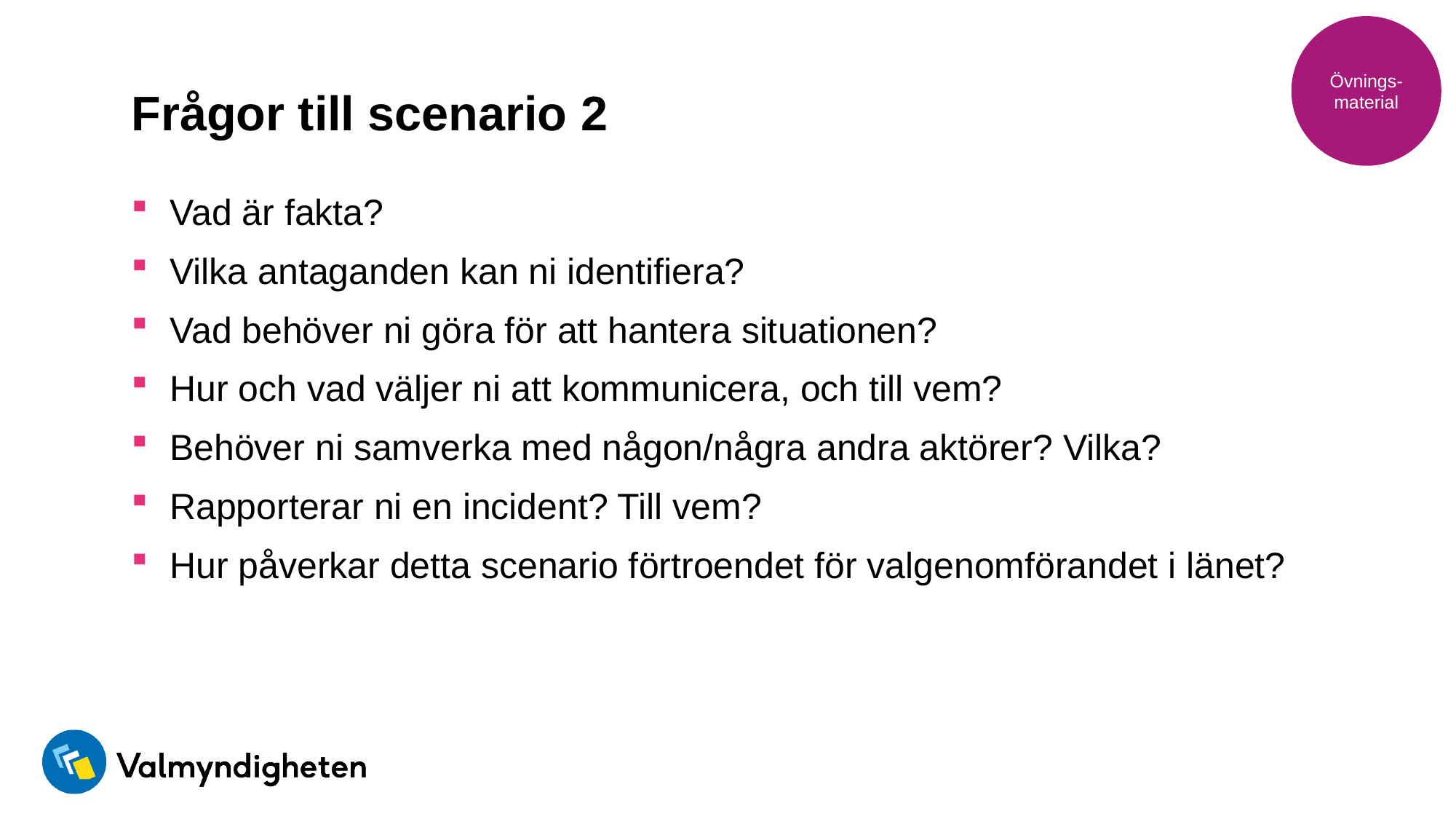

Övnings-material
# Frågor till scenario 2
Vad är fakta?
Vilka antaganden kan ni identifiera?
Vad behöver ni göra för att hantera situationen?
Hur och vad väljer ni att kommunicera, och till vem?
Behöver ni samverka med någon/några andra aktörer? Vilka?
Rapporterar ni en incident? Till vem?
Hur påverkar detta scenario förtroendet för valgenomförandet i länet?